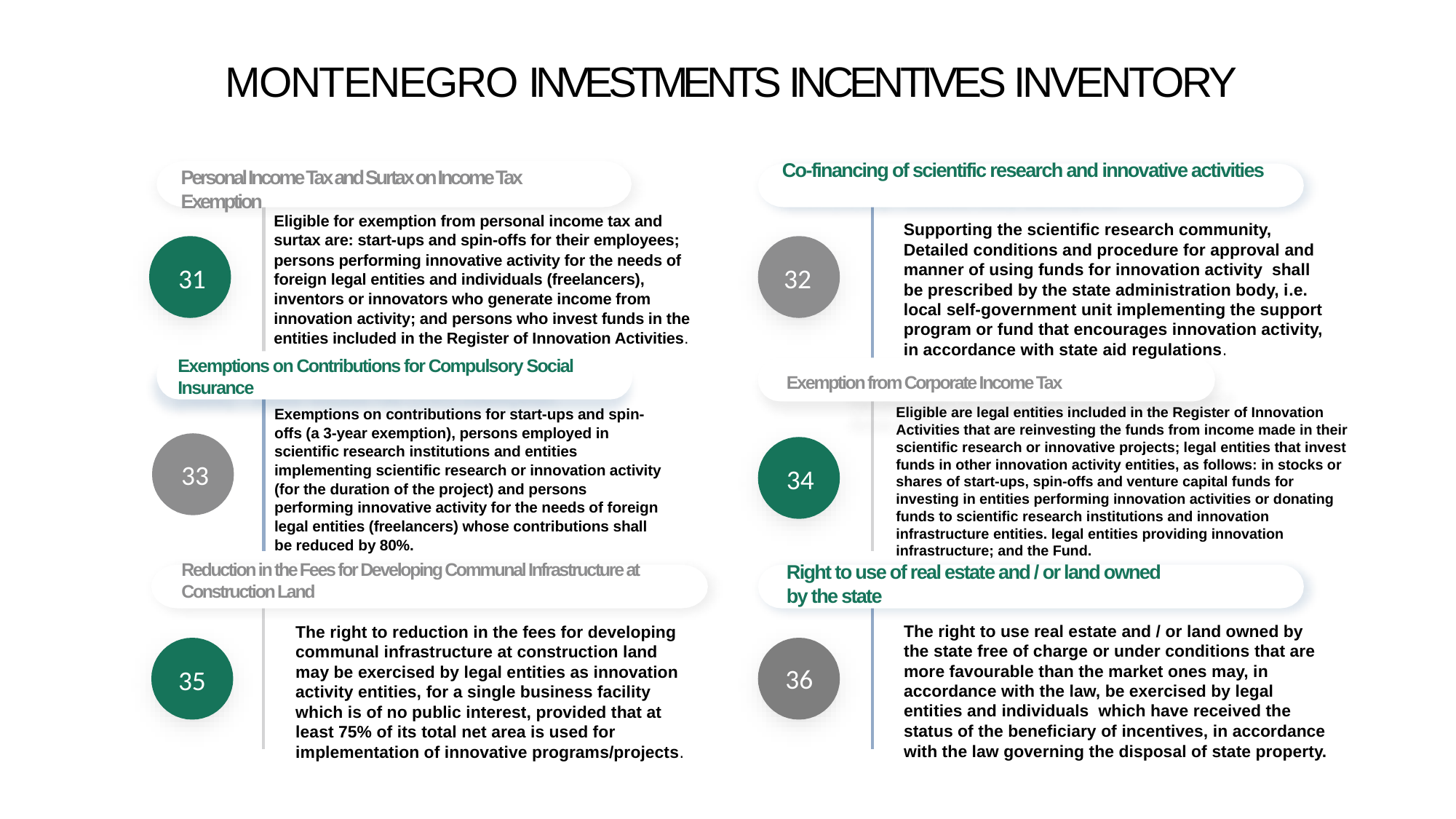

# MONTENEGRO INVESTMENTS INCENTIVES INVENTORY

Co-financing of scientific research and innovative activities

Personal Income Tax and Surtax on Income Tax Exemption

Eligible for exemption from personal income tax and surtax are: start-ups and spin-offs for their employees; persons performing innovative activity for the needs of foreign legal entities and individuals (freelancers), inventors or innovators who generate income from innovation activity; and persons who invest funds in the entities included in the Register of Innovation Activities.
Supporting the scientific research community, Detailed conditions and procedure for approval and manner of using funds for innovation activity  shall be prescribed by the state administration body, i.e. local self-government unit implementing the support program or fund that encourages innovation activity, in accordance with state aid regulations.

31
32

Exemptions on Contributions for Compulsory Social Insurance

Exemption from Corporate Income Tax

Eligible are legal entities included in the Register of Innovation Activities that are reinvesting the funds from income made in their scientific research or innovative projects; legal entities that invest funds in other innovation activity entities, as follows: in stocks or shares of start-ups, spin-offs and venture capital funds for investing in entities performing innovation activities or donating funds to scientific research institutions and innovation infrastructure entities. legal entities providing innovation infrastructure; and the Fund.
Exemptions on contributions for start-ups and spin-offs (a 3-year exemption), persons employed in scientific research institutions and entities implementing scientific research or innovation activity (for the duration of the project) and persons performing innovative activity for the needs of foreign legal entities (freelancers) whose contributions shall be reduced by 80%.

33
34

Reduction in the Fees for Developing Communal Infrastructure at Construction Land
Right to use of real estate and / or land owned
by the state

The right to use real estate and / or land owned by the state free of charge or under conditions that are more favourable than the market ones may, in accordance with the law, be exercised by legal entities and individuals  which have received the status of the beneficiary of incentives, in accordance with the law governing the disposal of state property.
The right to reduction in the fees for developing communal infrastructure at construction land may be exercised by legal entities as innovation activity entities, for a single business facility which is of no public interest, provided that at least 75% of its total net area is used for implementation of innovative programs/projects.

36
35